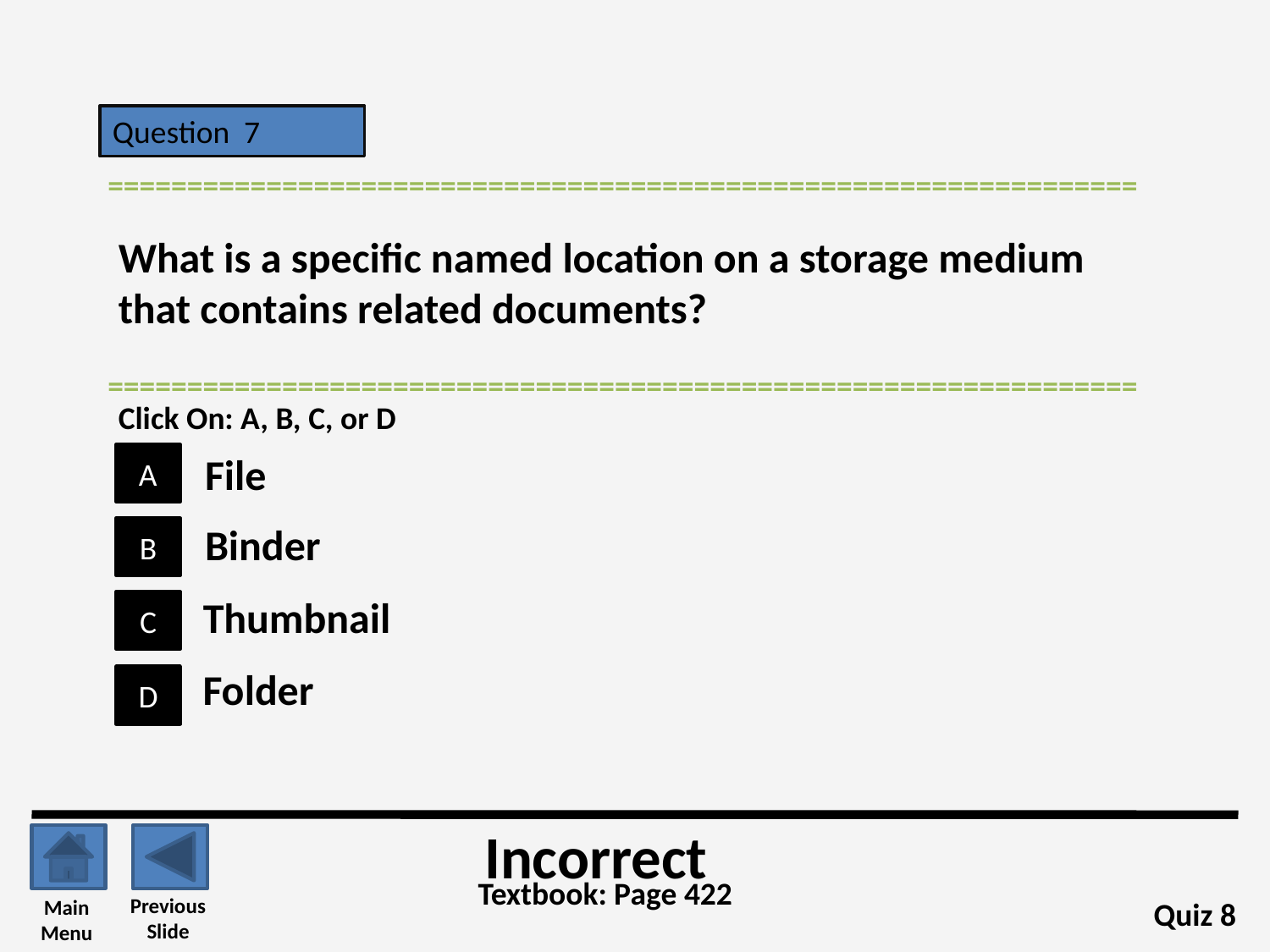

Question  7
=================================================================
What is a specific named location on a storage medium that contains related documents?
=================================================================
Click On: A, B, C, or D
File
A
Binder
B
Thumbnail
C
Folder
D
Incorrect

Textbook: Page 422
Previous
Slide
Main
Menu
Quiz 8